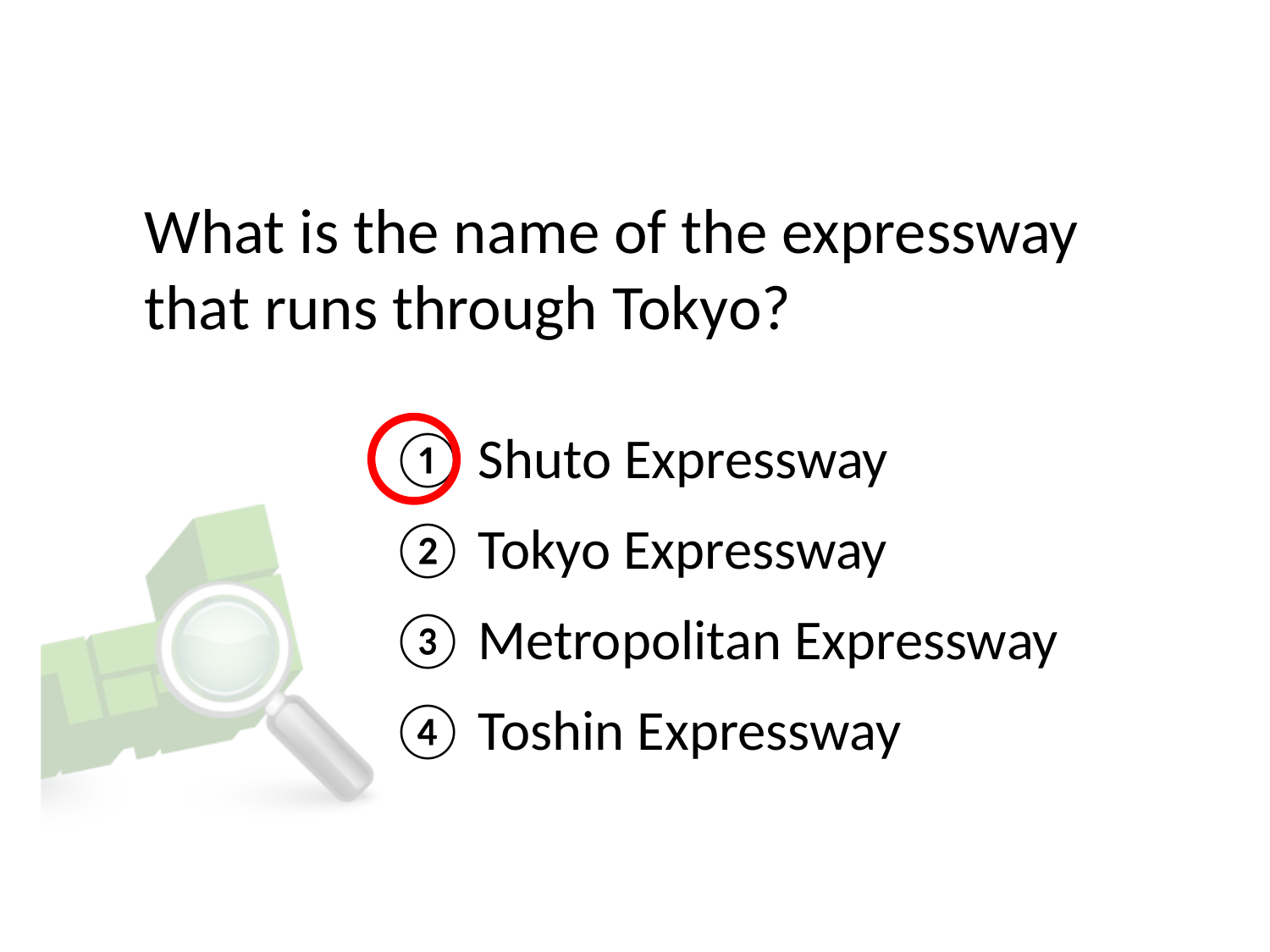

# What is the name of the expressway that runs through Tokyo?
① Shuto Expressway
② Tokyo Expressway
③ Metropolitan Expressway
④ Toshin Expressway